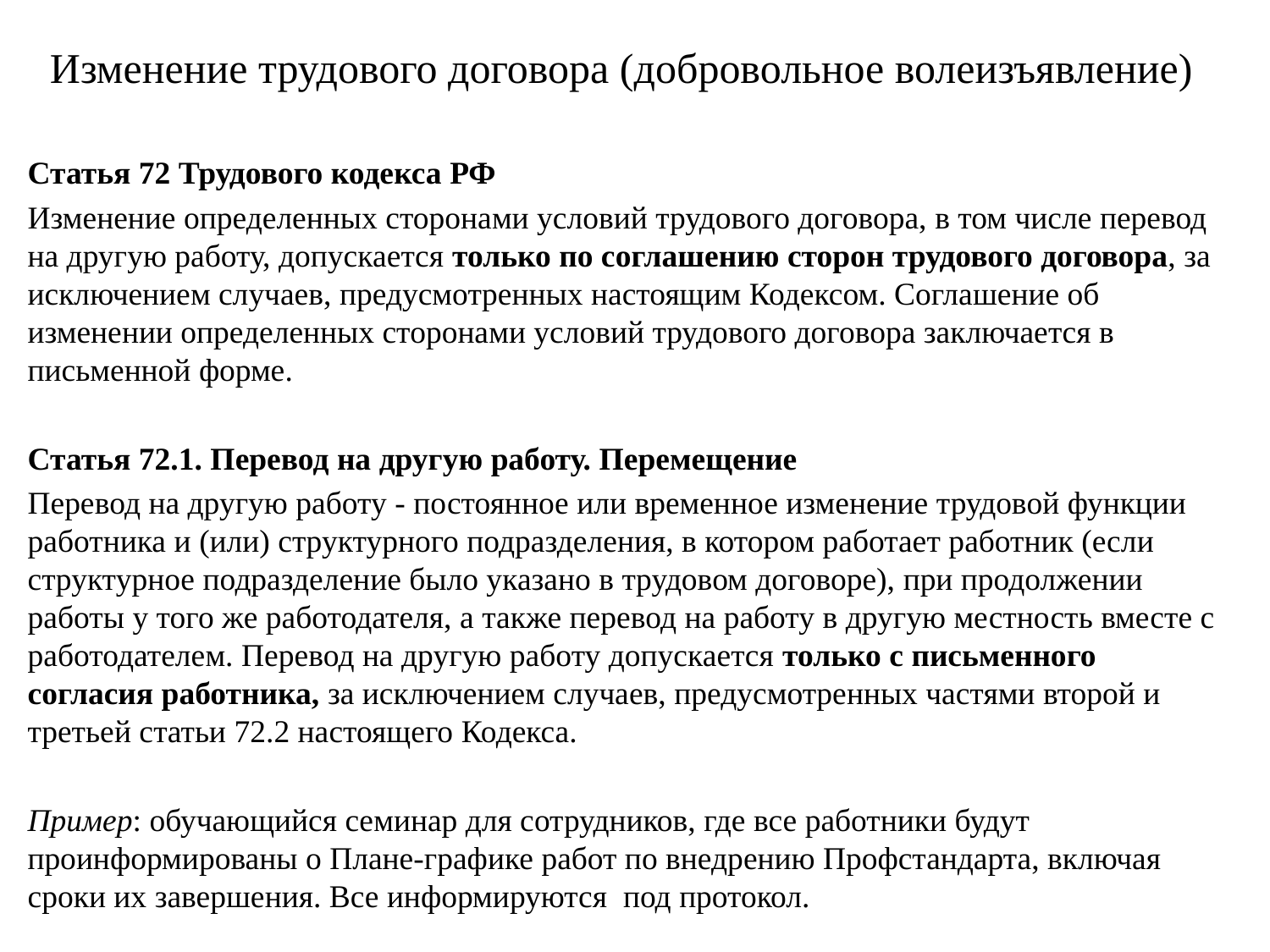

# Изменение трудового договора (добровольное волеизъявление)
Статья 72 Трудового кодекса РФ
Изменение определенных сторонами условий трудового договора, в том числе перевод на другую работу, допускается только по соглашению сторон трудового договора, за исключением случаев, предусмотренных настоящим Кодексом. Соглашение об изменении определенных сторонами условий трудового договора заключается в письменной форме.

Статья 72.1. Перевод на другую работу. Перемещение
Перевод на другую работу - постоянное или временное изменение трудовой функции работника и (или) структурного подразделения, в котором работает работник (если структурное подразделение было указано в трудовом договоре), при продолжении работы у того же работодателя, а также перевод на работу в другую местность вместе с работодателем. Перевод на другую работу допускается только с письменного согласия работника, за исключением случаев, предусмотренных частями второй и третьей статьи 72.2 настоящего Кодекса.

Пример: обучающийся семинар для сотрудников, где все работники будут проинформированы о Плане-графике работ по внедрению Профстандарта, включая сроки их завершения. Все информируются  под протокол.